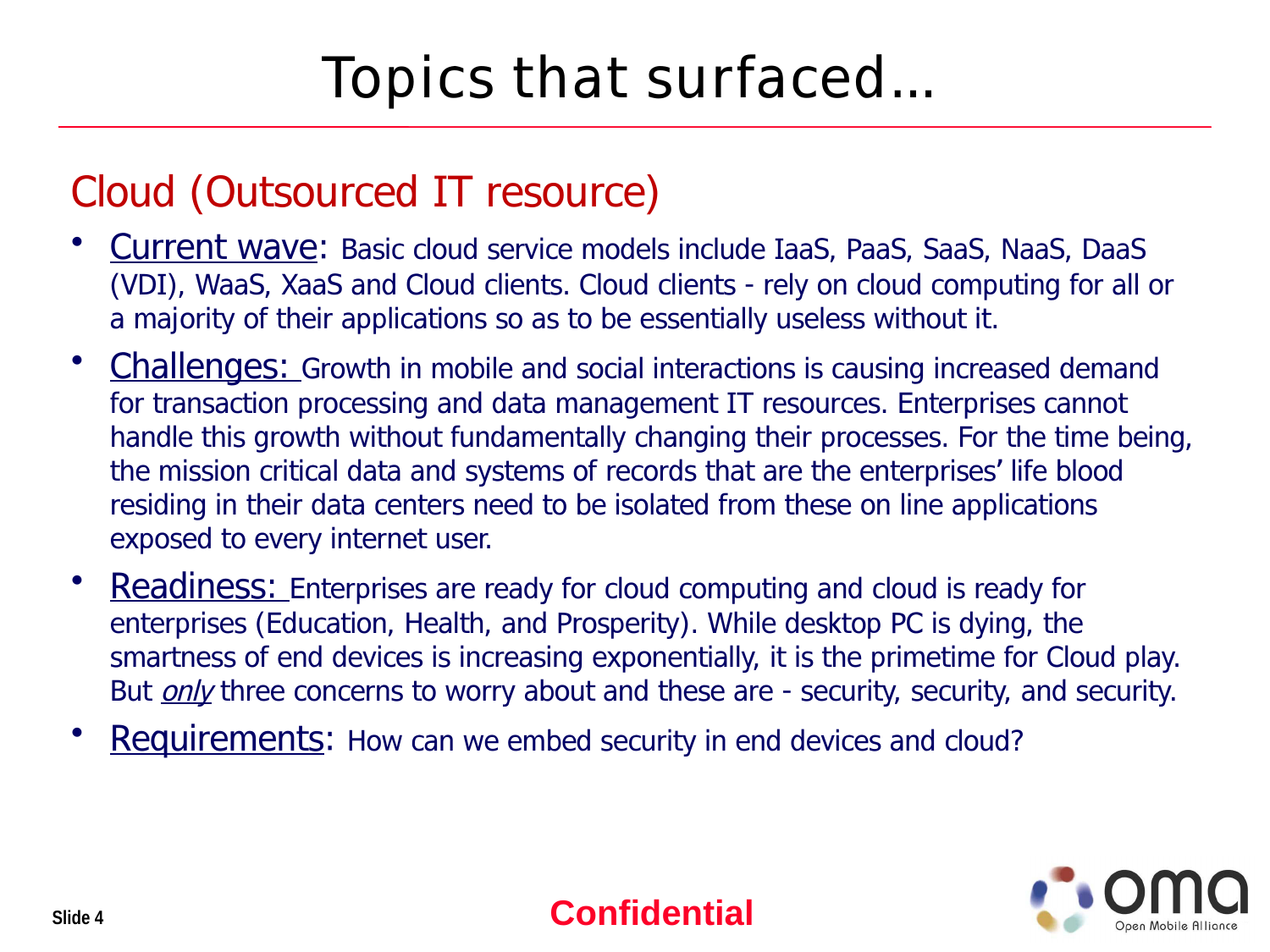

# Topics that surfaced…
Cloud (Outsourced IT resource)
Current wave: Basic cloud service models include IaaS, PaaS, SaaS, NaaS, DaaS (VDI), WaaS, XaaS and Cloud clients. Cloud clients - rely on cloud computing for all or a majority of their applications so as to be essentially useless without it.
Challenges: Growth in mobile and social interactions is causing increased demand for transaction processing and data management IT resources. Enterprises cannot handle this growth without fundamentally changing their processes. For the time being, the mission critical data and systems of records that are the enterprises’ life blood residing in their data centers need to be isolated from these on line applications exposed to every internet user.
Readiness: Enterprises are ready for cloud computing and cloud is ready for enterprises (Education, Health, and Prosperity). While desktop PC is dying, the smartness of end devices is increasing exponentially, it is the primetime for Cloud play. But only three concerns to worry about and these are - security, security, and security.
Requirements: How can we embed security in end devices and cloud?